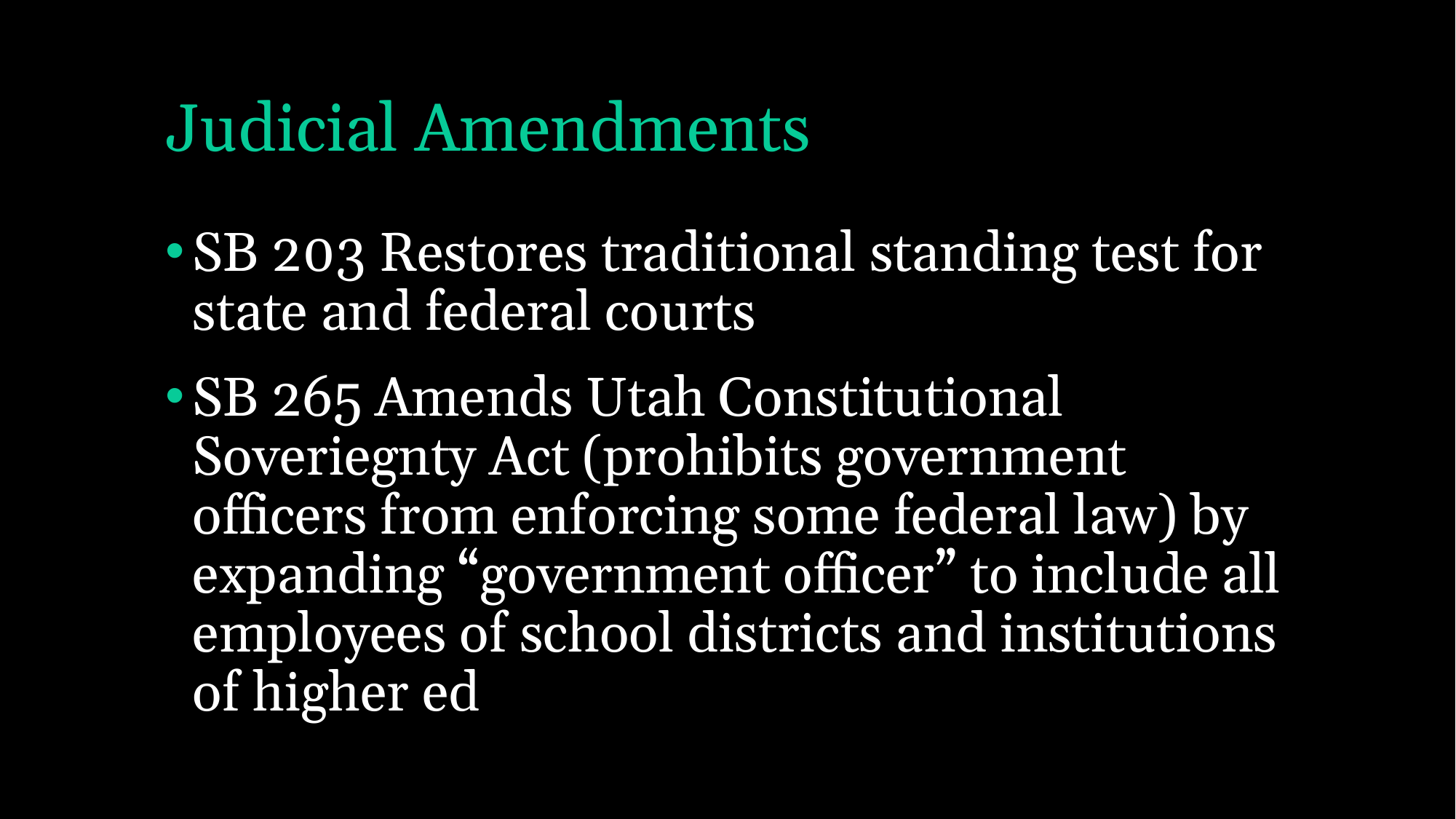

# Judicial Amendments
SB 203 Restores traditional standing test for state and federal courts
SB 265 Amends Utah Constitutional Soveriegnty Act (prohibits government officers from enforcing some federal law) by expanding “government officer” to include all employees of school districts and institutions of higher ed